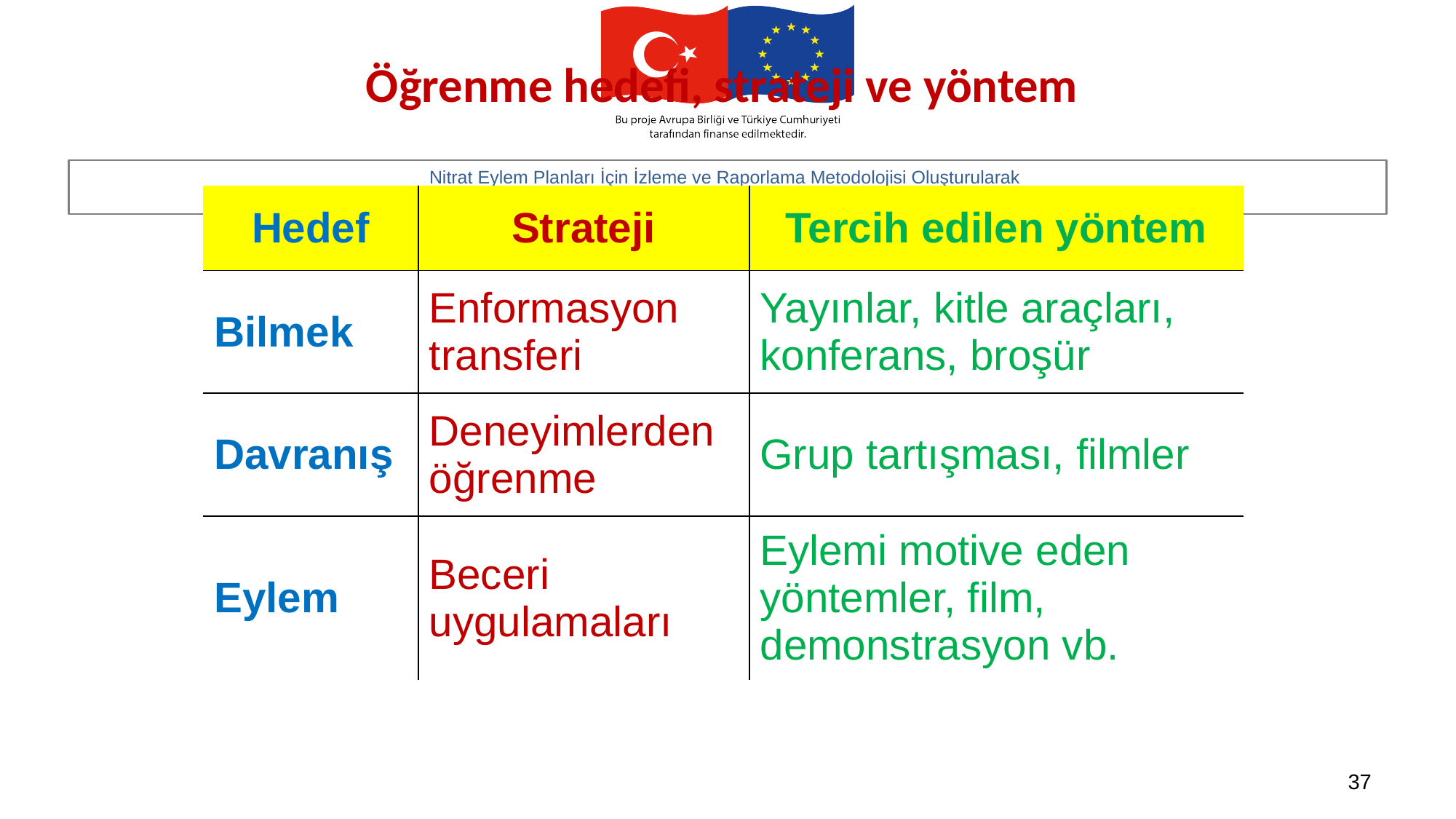

# Öğrenme hedefi, strateji ve yöntem
| Hedef | Strateji | Tercih edilen yöntem |
| --- | --- | --- |
| Bilmek | Enformasyon transferi | Yayınlar, kitle araçları, konferans, broşür |
| Davranış | Deneyimlerden öğrenme | Grup tartışması, filmler |
| Eylem | Beceri uygulamaları | Eylemi motive eden yöntemler, film, demonstrasyon vb. |
37